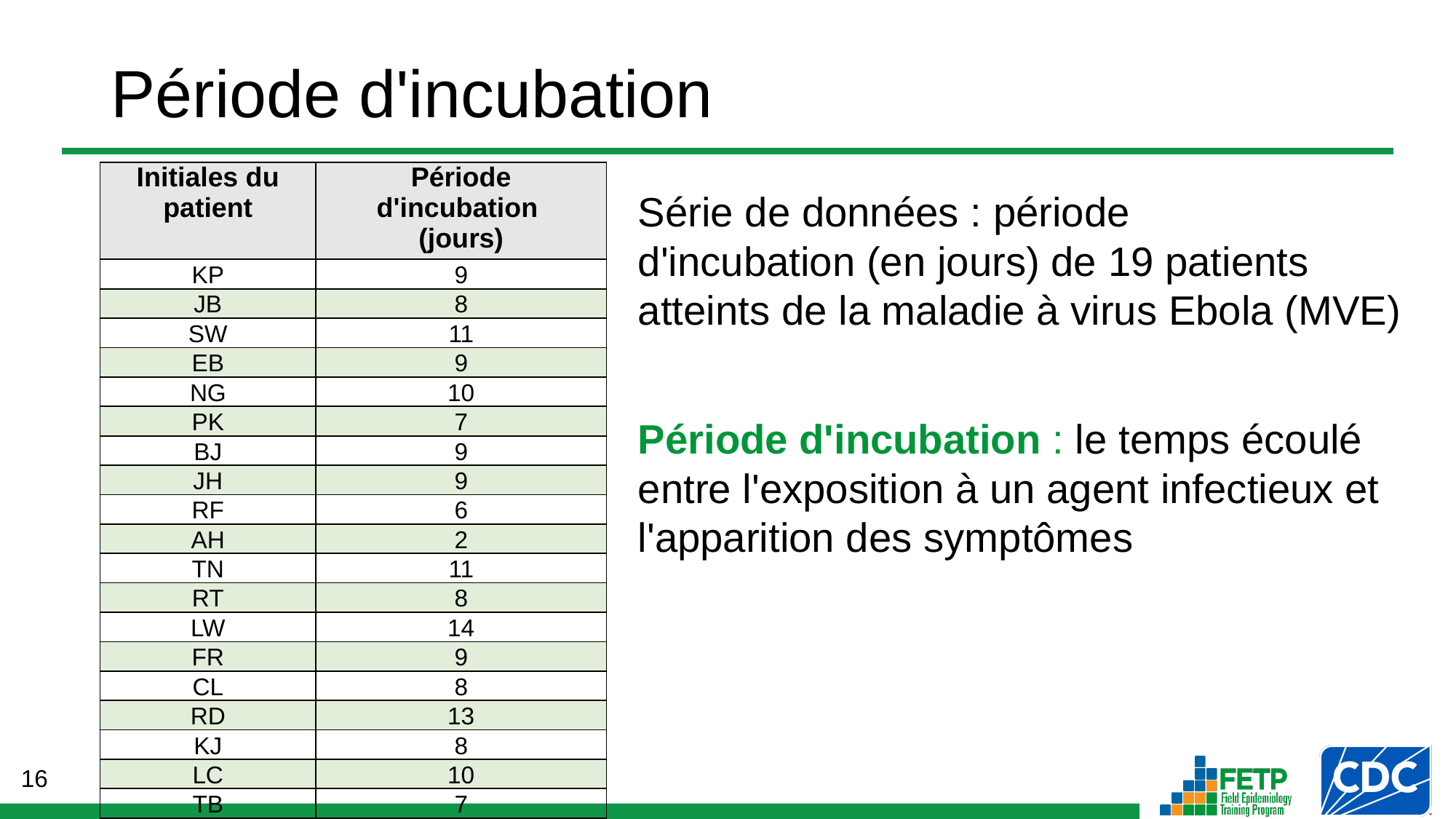

# Période d'incubation
| Initiales du patient | Période d'incubation (jours) |
| --- | --- |
| KP | 9 |
| JB | 8 |
| SW | 11 |
| EB | 9 |
| NG | 10 |
| PK | 7 |
| BJ | 9 |
| JH | 9 |
| RF | 6 |
| AH | 2 |
| TN | 11 |
| RT | 8 |
| LW | 14 |
| FR | 9 |
| CL | 8 |
| RD | 13 |
| KJ | 8 |
| LC | 10 |
| TB | 7 |
Série de données : période
d'incubation (en jours) de 19 patients
atteints de la maladie à virus Ebola (MVE)

Période d'incubation : le temps écoulé entre l'exposition à un agent infectieux et l'apparition des symptômes